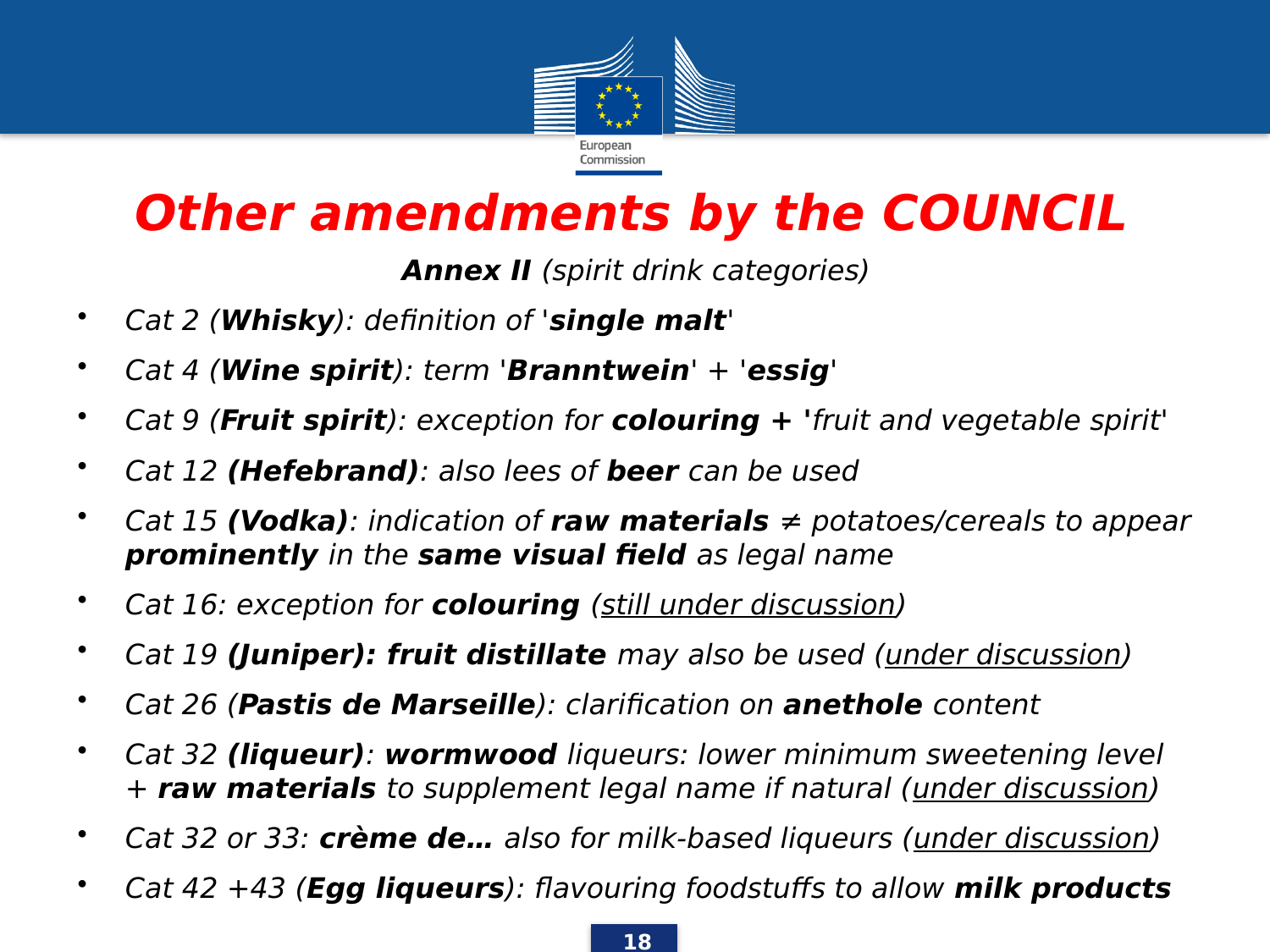

# Other amendments by the COUNCIL
Annex II (spirit drink categories)
Cat 2 (Whisky): definition of 'single malt'
Cat 4 (Wine spirit): term 'Branntwein' + 'essig'
Cat 9 (Fruit spirit): exception for colouring + 'fruit and vegetable spirit'
Cat 12 (Hefebrand): also lees of beer can be used
Cat 15 (Vodka): indication of raw materials ≠ potatoes/cereals to appear prominently in the same visual field as legal name
Cat 16: exception for colouring (still under discussion)
Cat 19 (Juniper): fruit distillate may also be used (under discussion)
Cat 26 (Pastis de Marseille): clarification on anethole content
Cat 32 (liqueur): wormwood liqueurs: lower minimum sweetening level + raw materials to supplement legal name if natural (under discussion)
Cat 32 or 33: crème de… also for milk-based liqueurs (under discussion)
Cat 42 +43 (Egg liqueurs): flavouring foodstuffs to allow milk products